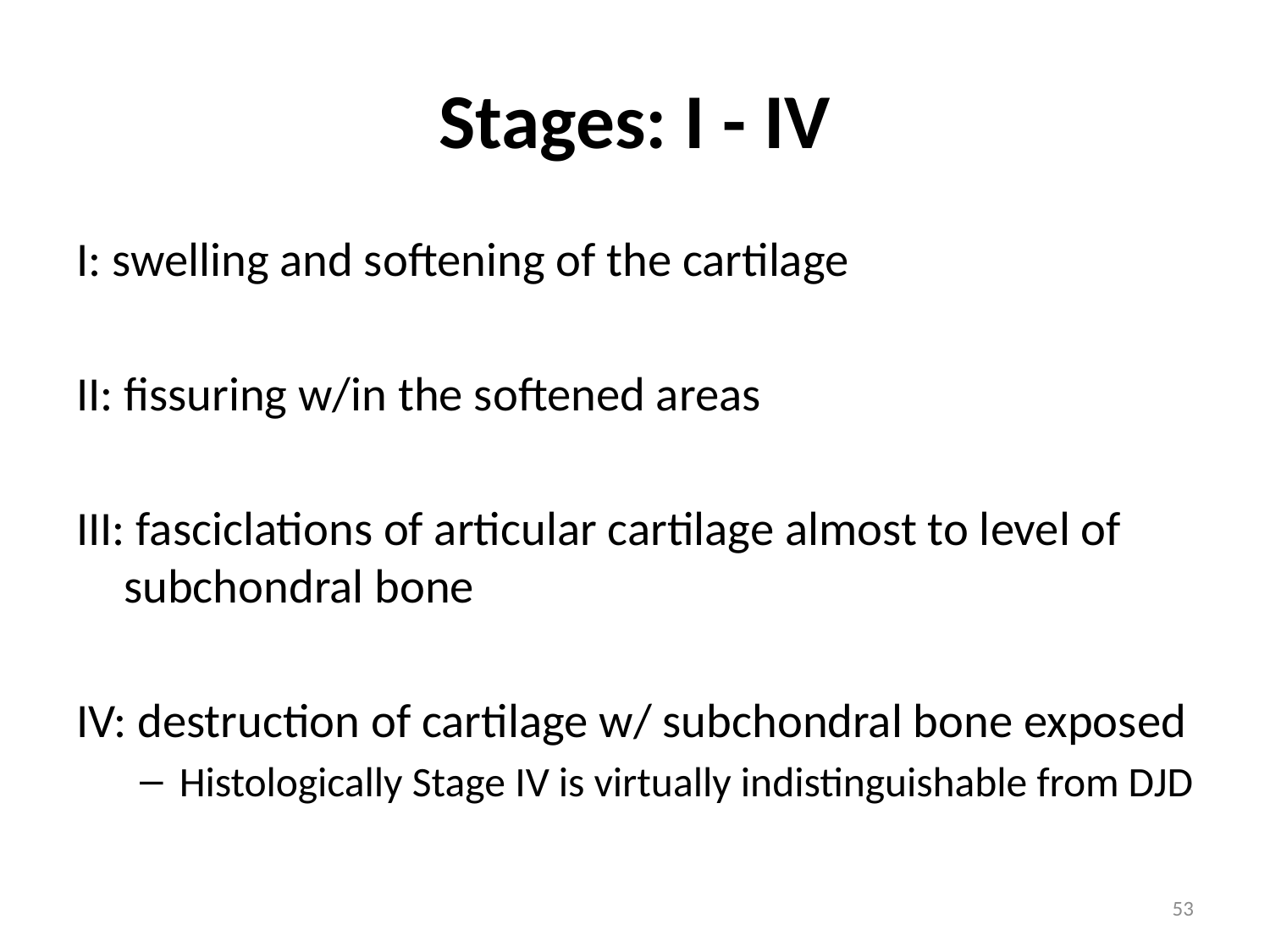

# Stages: I - IV
I: swelling and softening of the cartilage

II: fissuring w/in the softened areas

III: fasciclations of articular cartilage almost to level of subchondral bone

IV: destruction of cartilage w/ subchondral bone exposed
Histologically Stage IV is virtually indistinguishable from DJD
53